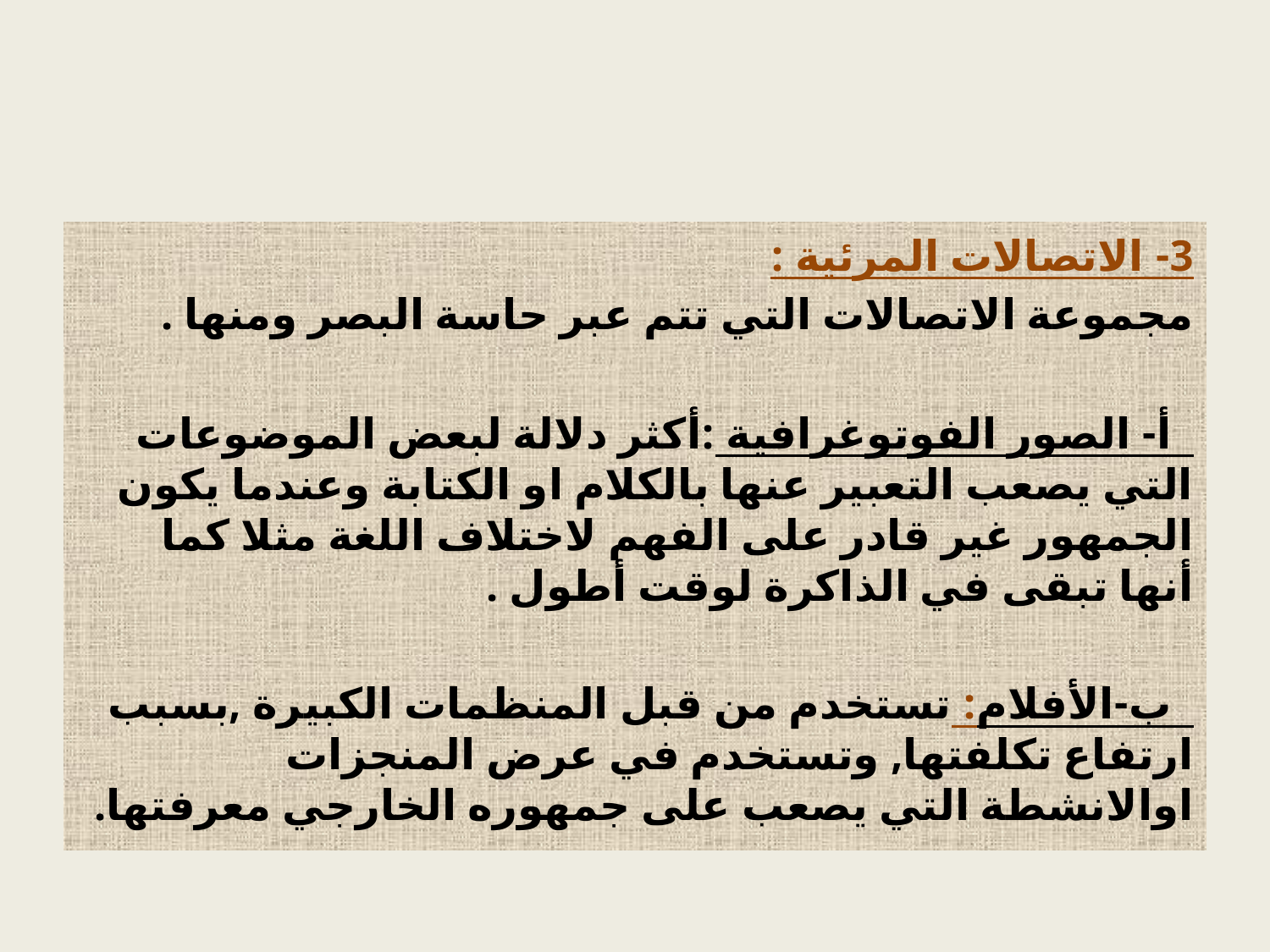

#
3- الاتصالات المرئية :
مجموعة الاتصالات التي تتم عبر حاسة البصر ومنها .

  أ- الصور الفوتوغرافية :أكثر دلالة لبعض الموضوعات التي يصعب التعبير عنها بالكلام او الكتابة وعندما يكون الجمهور غير قادر على الفهم لاختلاف اللغة مثلا كما أنها تبقى في الذاكرة لوقت أطول .

  ب-الأفلام: تستخدم من قبل المنظمات الكبيرة ,بسبب ارتفاع تكلفتها, وتستخدم في عرض المنجزات اوالانشطة التي يصعب على جمهوره الخارجي معرفتها.